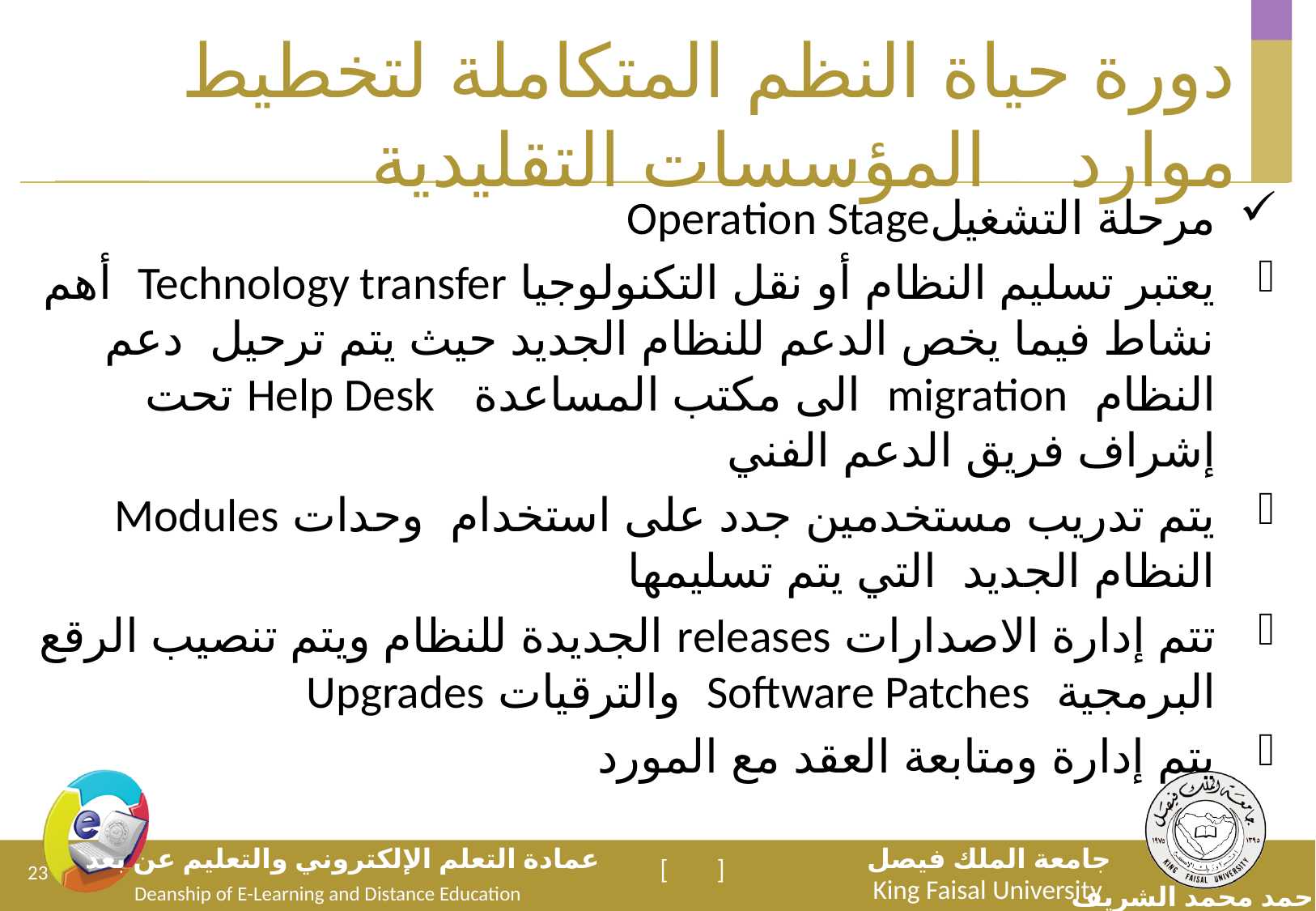

# دورة حياة النظم المتكاملة لتخطيط موارد    المؤسسات التقليدية
مرحلة التشغيلOperation Stage
يعتبر تسليم النظام أو نقل التكنولوجيا Technology transfer  أهم نشاط فيما يخص الدعم للنظام الجديد حيث يتم ترحيل  دعم النظام  migration  الى مكتب المساعدة   Help Desk تحت إشراف فريق الدعم الفني
يتم تدريب مستخدمين جدد على استخدام  وحدات Modules   النظام الجديد  التي يتم تسليمها
تتم إدارة الاصدارات releases الجديدة للنظام ويتم تنصيب الرقع البرمجية  Software Patches  والترقيات Upgrades
يتم إدارة ومتابعة العقد مع المورد

23